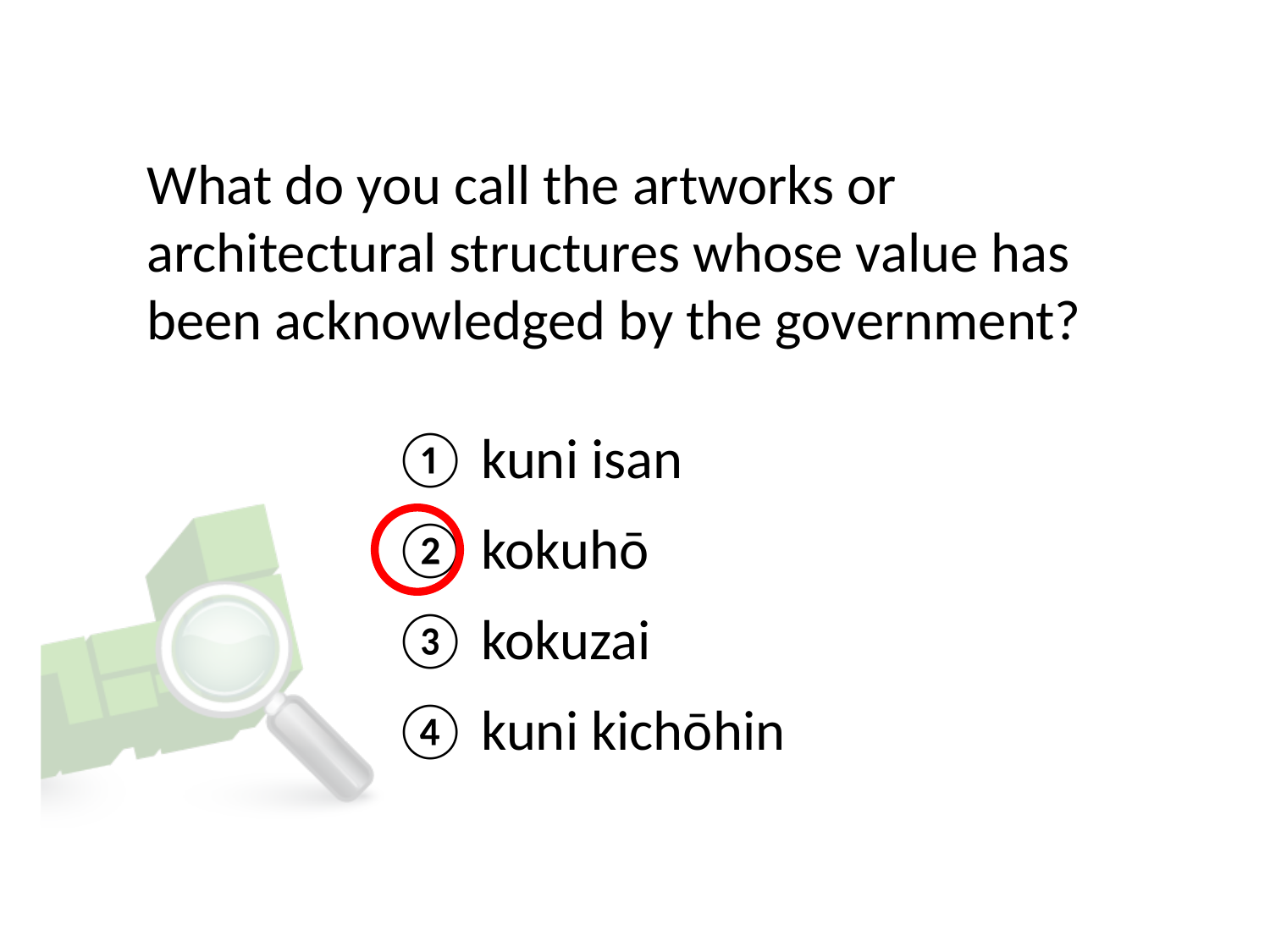

# What do you call the artworks or architectural structures whose value has been acknowledged by the government?
① kuni isan
② kokuhō
③ kokuzai
④ kuni kichōhin